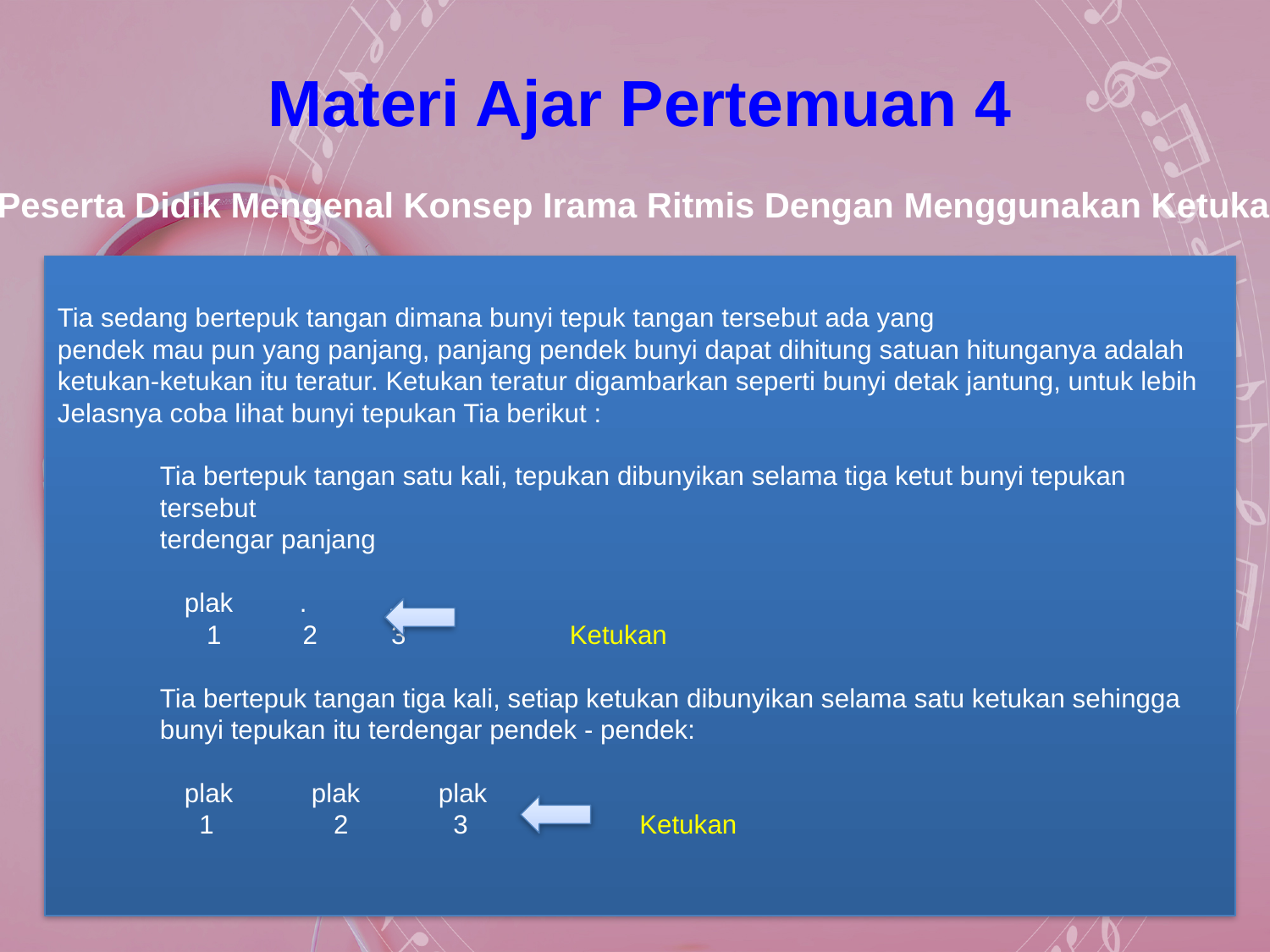

Materi Ajar Pertemuan 4

Peserta Didik Mengenal Konsep Irama Ritmis Dengan Menggunakan Ketukan Nada

Tia sedang bertepuk tangan dimana bunyi tepuk tangan tersebut ada yang
pendek mau pun yang panjang, panjang pendek bunyi dapat dihitung satuan hitunganya adalah
ketukan-ketukan itu teratur. Ketukan teratur digambarkan seperti bunyi detak jantung, untuk lebih
Jelasnya coba lihat bunyi tepukan Tia berikut :

Tia bertepuk tangan satu kali, tepukan dibunyikan selama tiga ketut bunyi tepukan tersebut
terdengar panjang

	plak         .           .
	   1           2          3                      Ketukan

Tia bertepuk tangan tiga kali, setiap ketukan dibunyikan selama satu ketukan sehingga
bunyi tepukan itu terdengar pendek - pendek:

	plak	plak	plak
	  1	   2	  3	          Ketukan